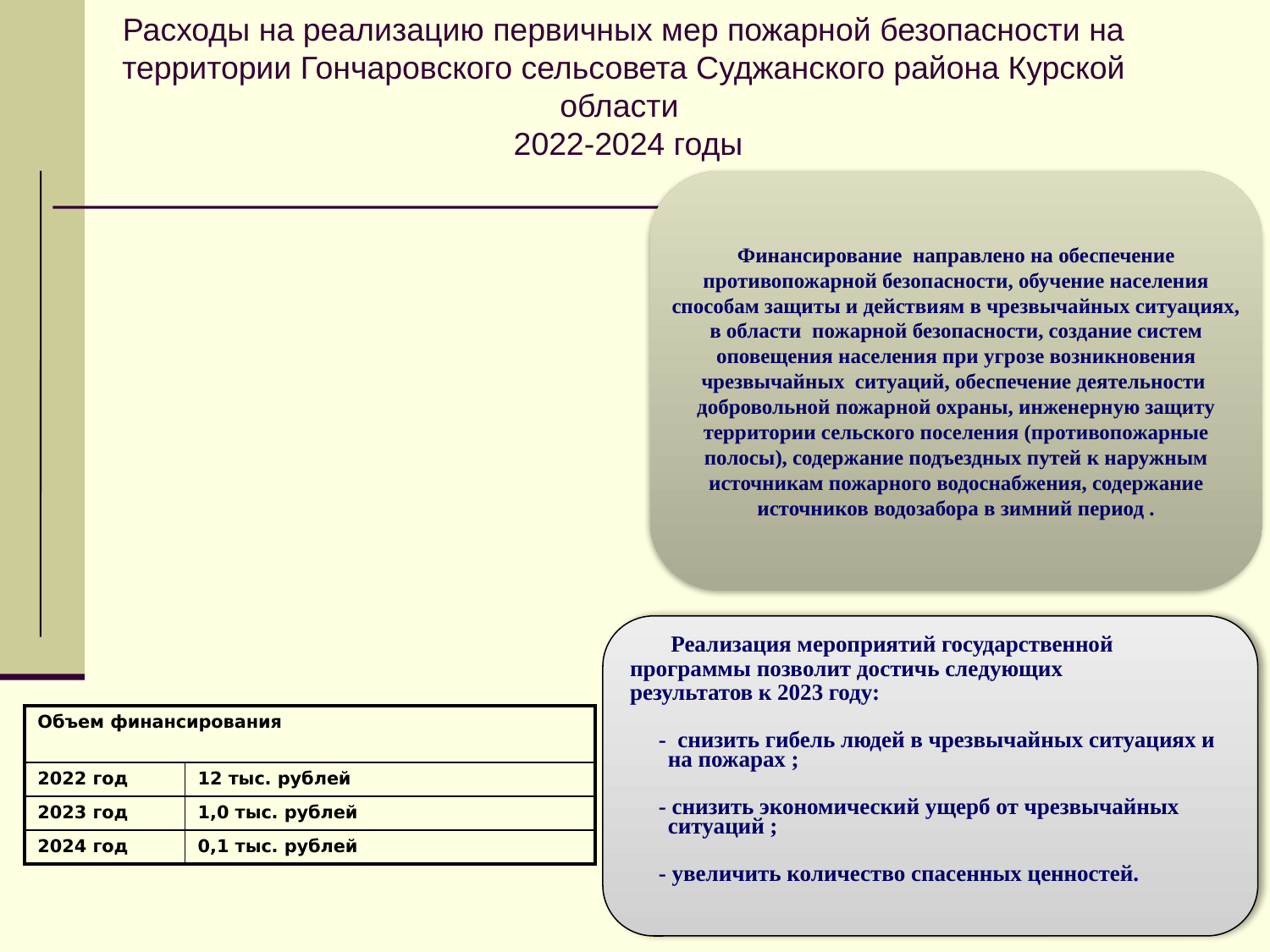

Расходы на реализацию первичных мер пожарной безопасности на территории Гончаровского сельсовета Суджанского района Курской области
 2022-2024 годы
Финансирование  направлено на обеспечение противопожарной безопасности, обучение населения способам защиты и действиям в чрезвычайных ситуациях, в области  пожарной безопасности, создание систем оповещения населения при угрозе возникновения чрезвычайных  ситуаций, обеспечение деятельности  добровольной пожарной охраны, инженерную защиту территории сельского поселения (противопожарные полосы), содержание подъездных путей к наружным источникам пожарного водоснабжения, содержание источников водозабора в зимний период .

      Реализация мероприятий государственной
программы позволит достичь следующих
результатов к 2023 году:

     -  снизить гибель людей в чрезвычайных ситуациях и на пожарах ;

     - снизить экономический ущерб от чрезвычайных ситуаций ;

     - увеличить количество спасенных ценностей.

| Объем финансирования |  |
| --- | --- |
| 2022 год | 12 тыс. рублей |
| 2023 год | 1,0 тыс. рублей |
| 2024 год | 0,1 тыс. рублей |